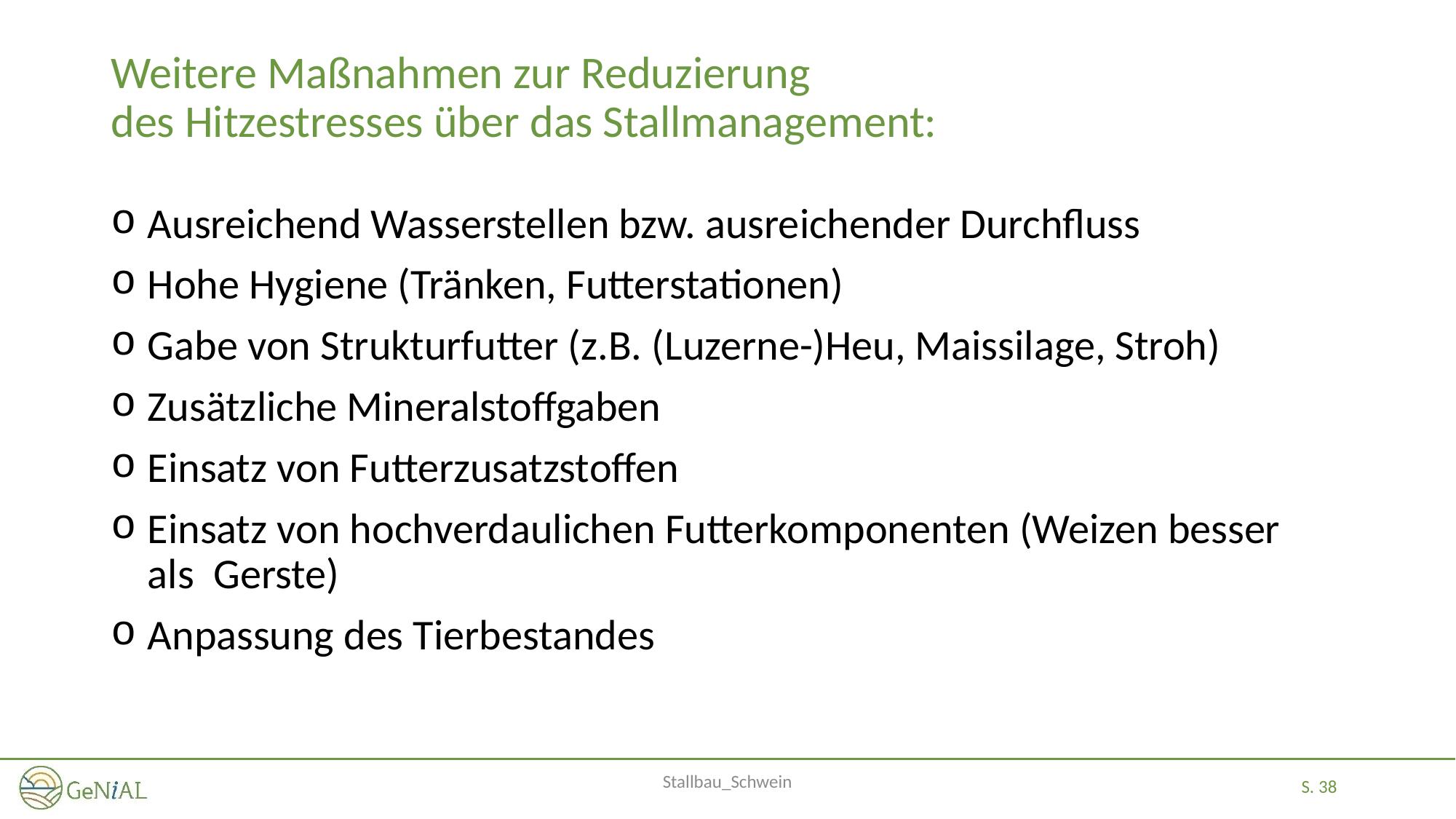

# Weitere Maßnahmen zur Reduzierung des Hitzestresses über das Stallmanagement:
 Ausreichend Wasserstellen bzw. ausreichender Durchfluss
 Hohe Hygiene (Tränken, Futterstationen)
 Gabe von Strukturfutter (z.B. (Luzerne-)Heu, Maissilage, Stroh)
 Zusätzliche Mineralstoffgaben
 Einsatz von Futterzusatzstoffen
 Einsatz von hochverdaulichen Futterkomponenten (Weizen besser
 als  Gerste)
 Anpassung des Tierbestandes
Stallbau_Schwein